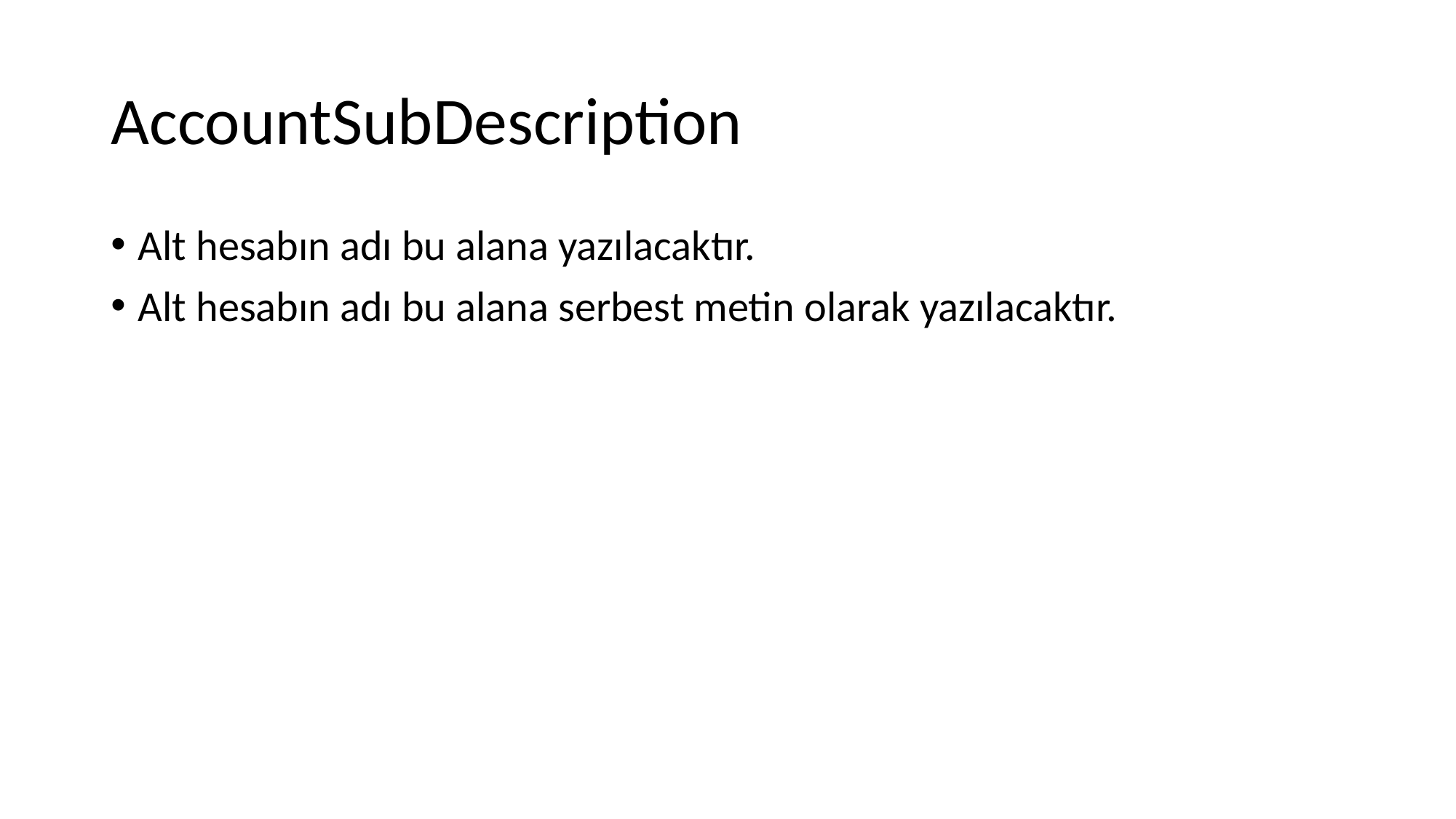

# AccountSubDescription
Alt hesabın adı bu alana yazılacaktır.
Alt hesabın adı bu alana serbest metin olarak yazılacaktır.